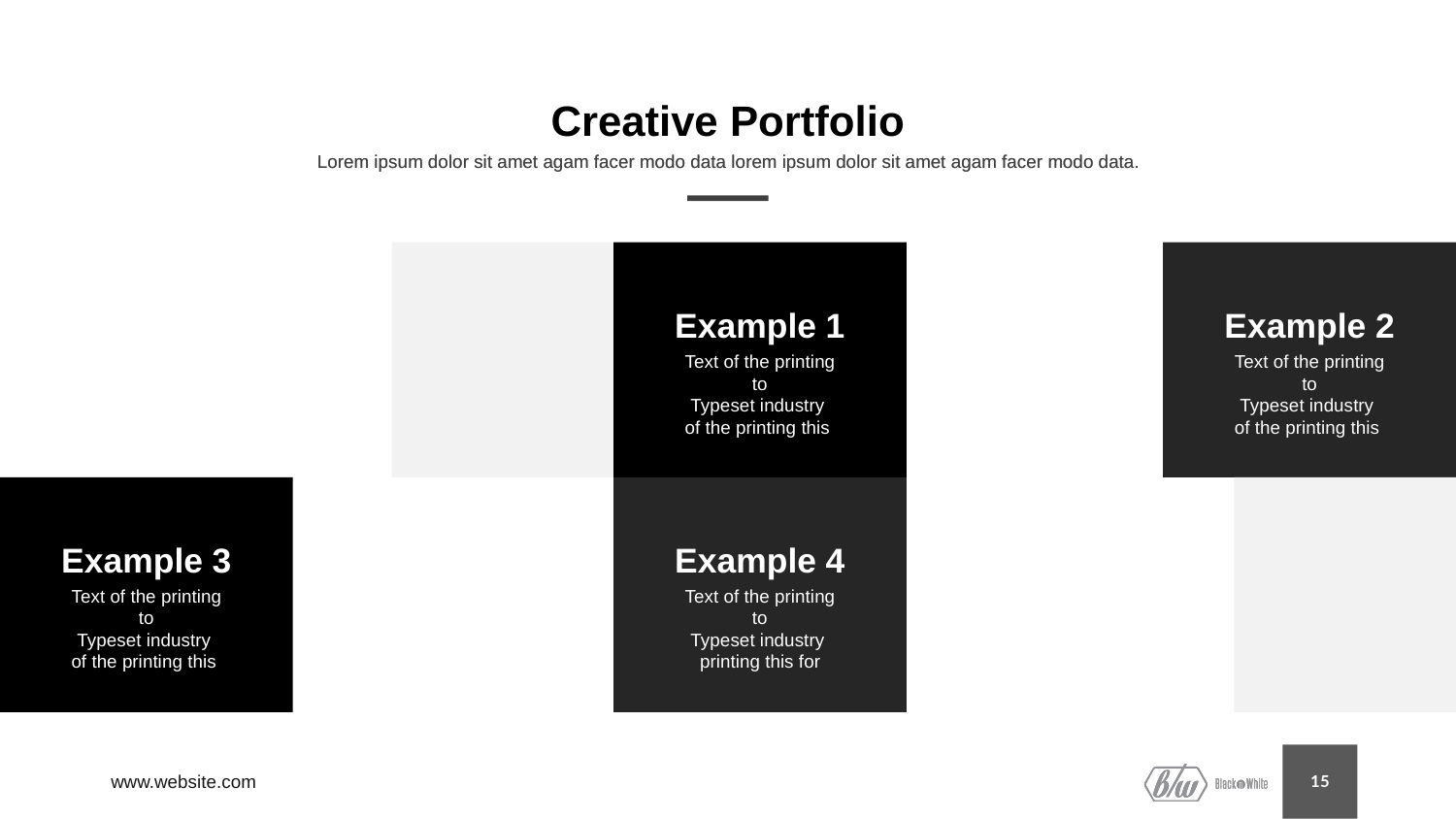

# Creative Portfolio

Lorem ipsum dolor sit amet agam facer modo data lorem ipsum dolor sit amet agam facer modo data.

Example 1
Example 2
Text of the printing to
Typeset industry
of the printing this
Text of the printing to
Typeset industry
of the printing this

Example 3
Example 4
Text of the printing to
Typeset industry
of the printing this
Text of the printing to
Typeset industry
printing this for
www.website.com